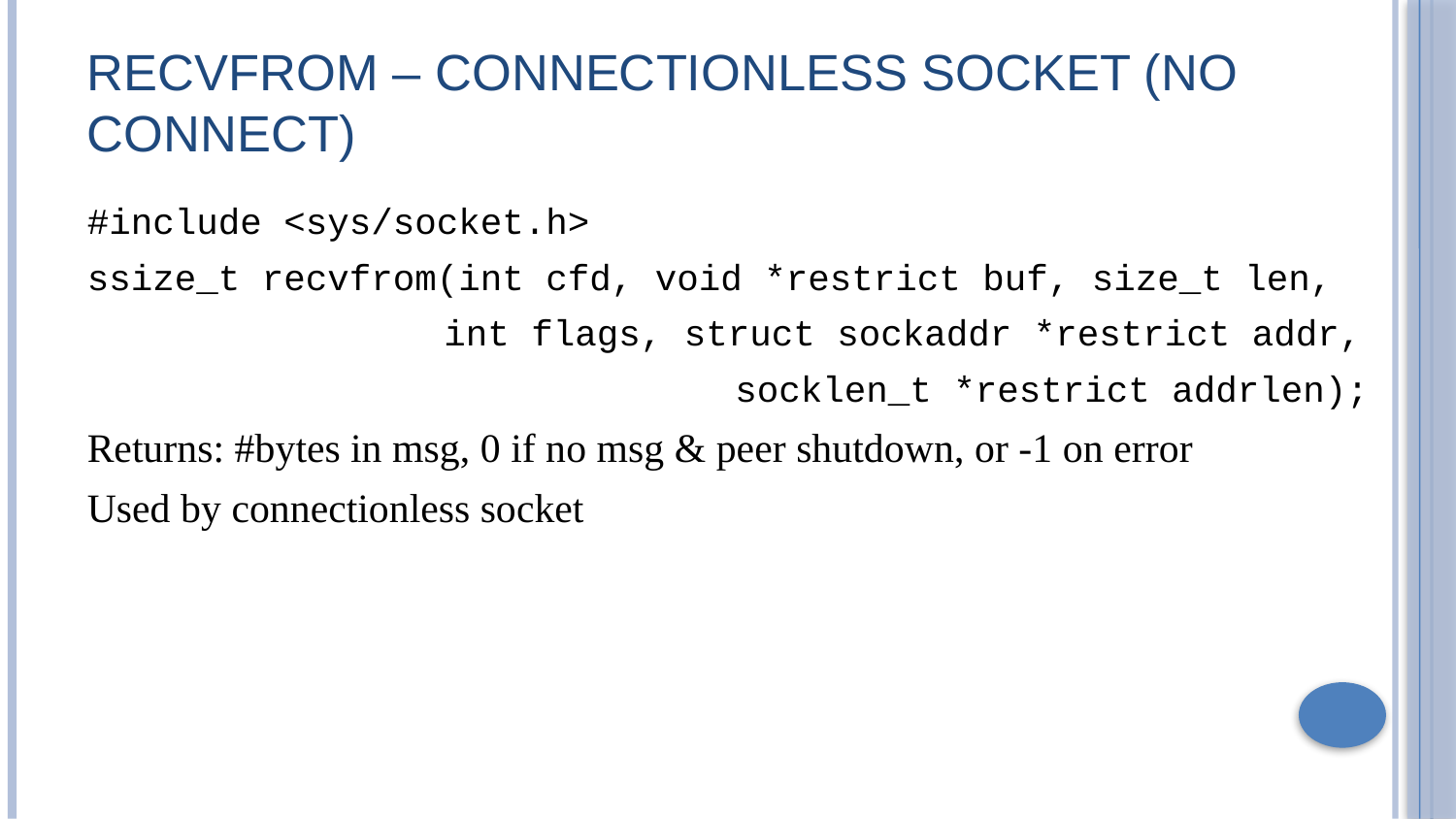

# Recvfrom – Connectionless Socket (no connect)
#include <sys/socket.h>
ssize_t recvfrom(int cfd, void *restrict buf, size_t len,
		   int flags, struct sockaddr *restrict addr,
				   socklen_t *restrict addrlen);
Returns: #bytes in msg, 0 if no msg & peer shutdown, or -1 on error
Used by connectionless socket